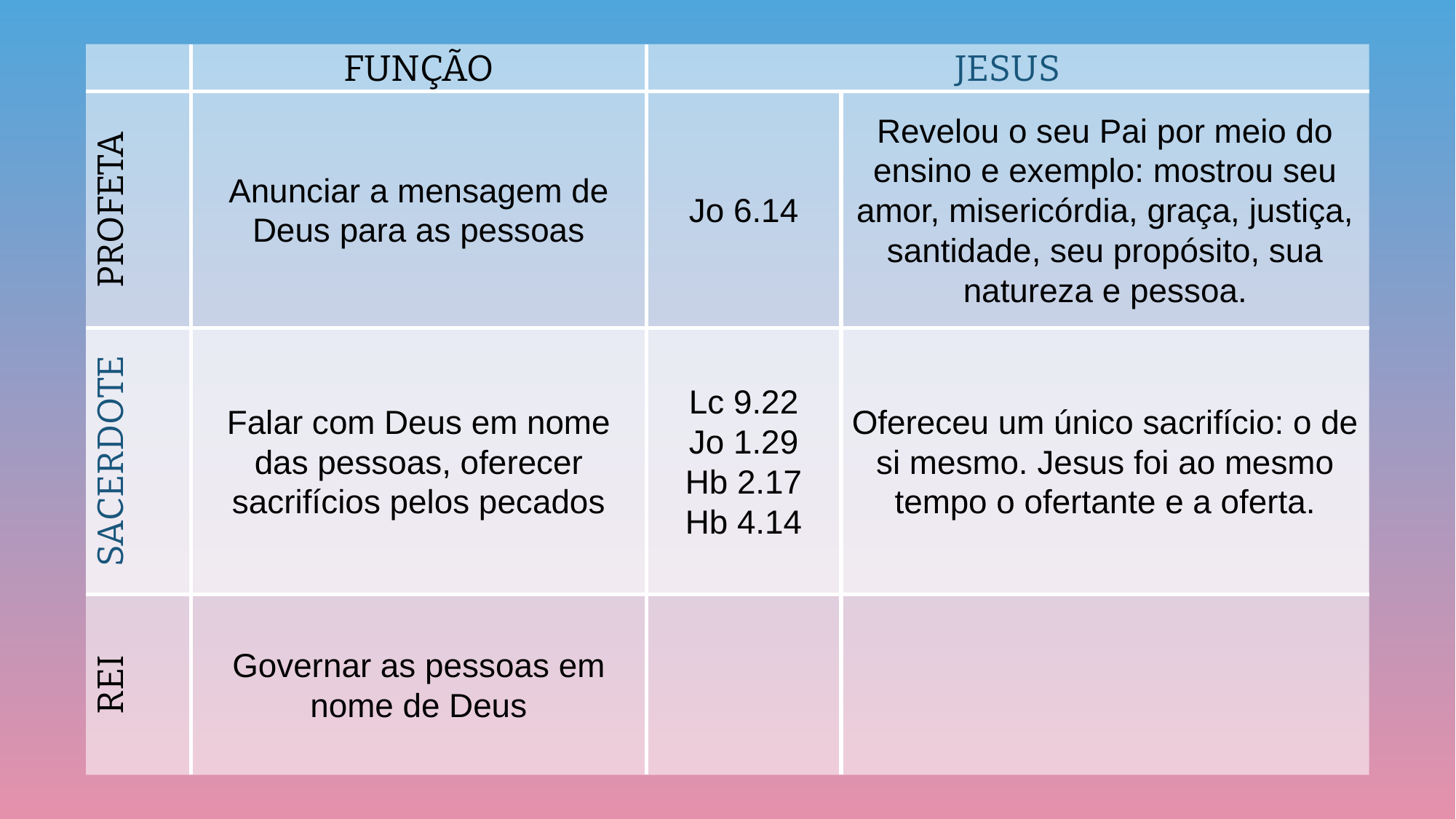

|  | FUNÇÃO | JESUS |  |
| --- | --- | --- | --- |
| PROFETA | Anunciar a mensagem de Deus para as pessoas | Jo 6.14 | Revelou o seu Pai por meio do ensino e exemplo: mostrou seu amor, misericórdia, graça, justiça, santidade, seu propósito, sua natureza e pessoa. |
| SACERDOTE | Falar com Deus em nome das pessoas, oferecer sacrifícios pelos pecados | Lc 9.22 Jo 1.29 Hb 2.17 Hb 4.14 | Ofereceu um único sacrifício: o de si mesmo. Jesus foi ao mesmo tempo o ofertante e a oferta. |
| REI | Governar as pessoas em nome de Deus |  |  |